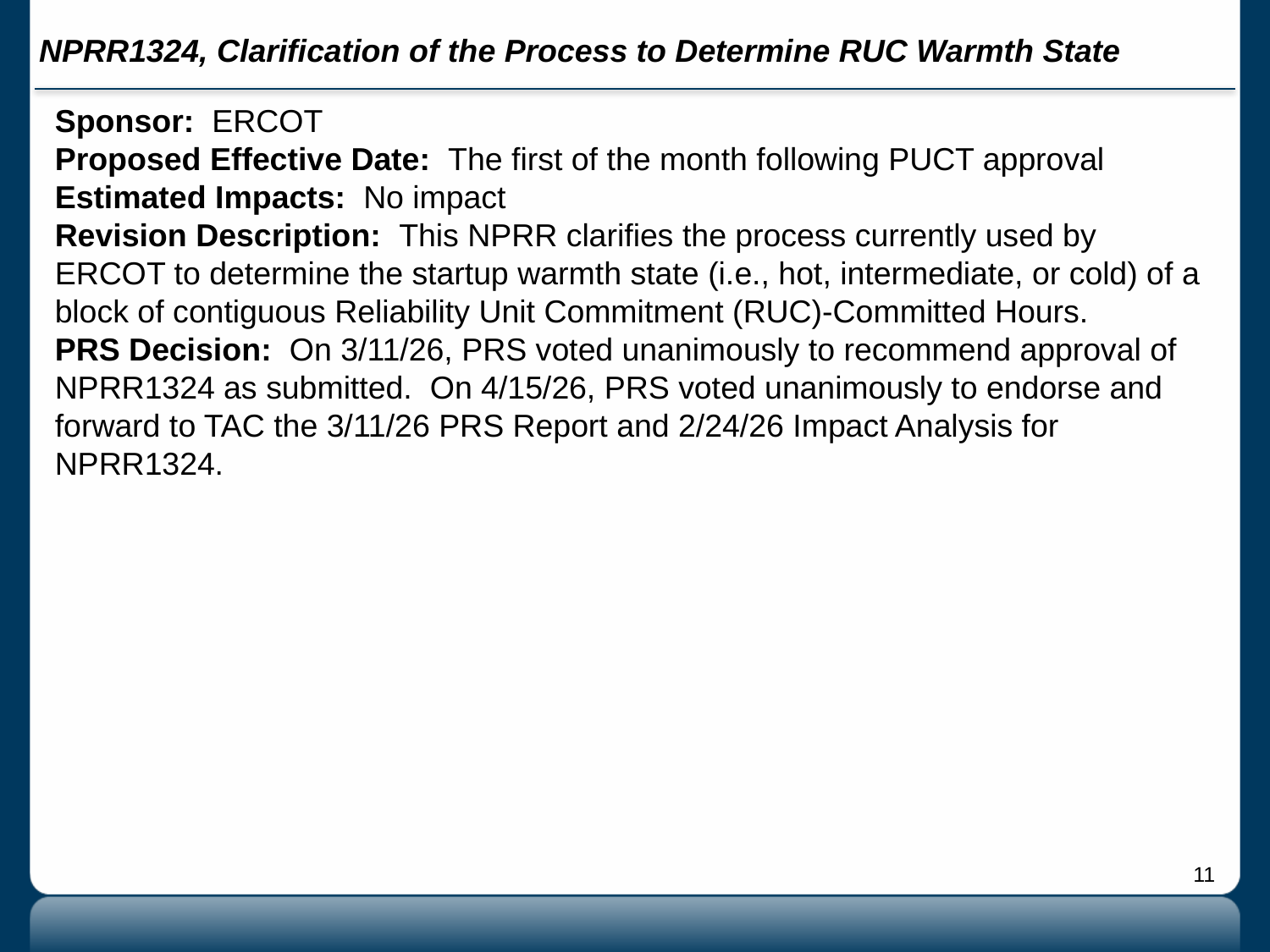

# NPRR1324, Clarification of the Process to Determine RUC Warmth State
Sponsor:  ERCOT
Proposed Effective Date:  The first of the month following PUCT approval
Estimated Impacts:  No impact
Revision Description:  This NPRR clarifies the process currently used by ERCOT to determine the startup warmth state (i.e., hot, intermediate, or cold) of a block of contiguous Reliability Unit Commitment (RUC)-Committed Hours.
PRS Decision:  On 3/11/26, PRS voted unanimously to recommend approval of NPRR1324 as submitted.  On 4/15/26, PRS voted unanimously to endorse and forward to TAC the 3/11/26 PRS Report and 2/24/26 Impact Analysis for NPRR1324.